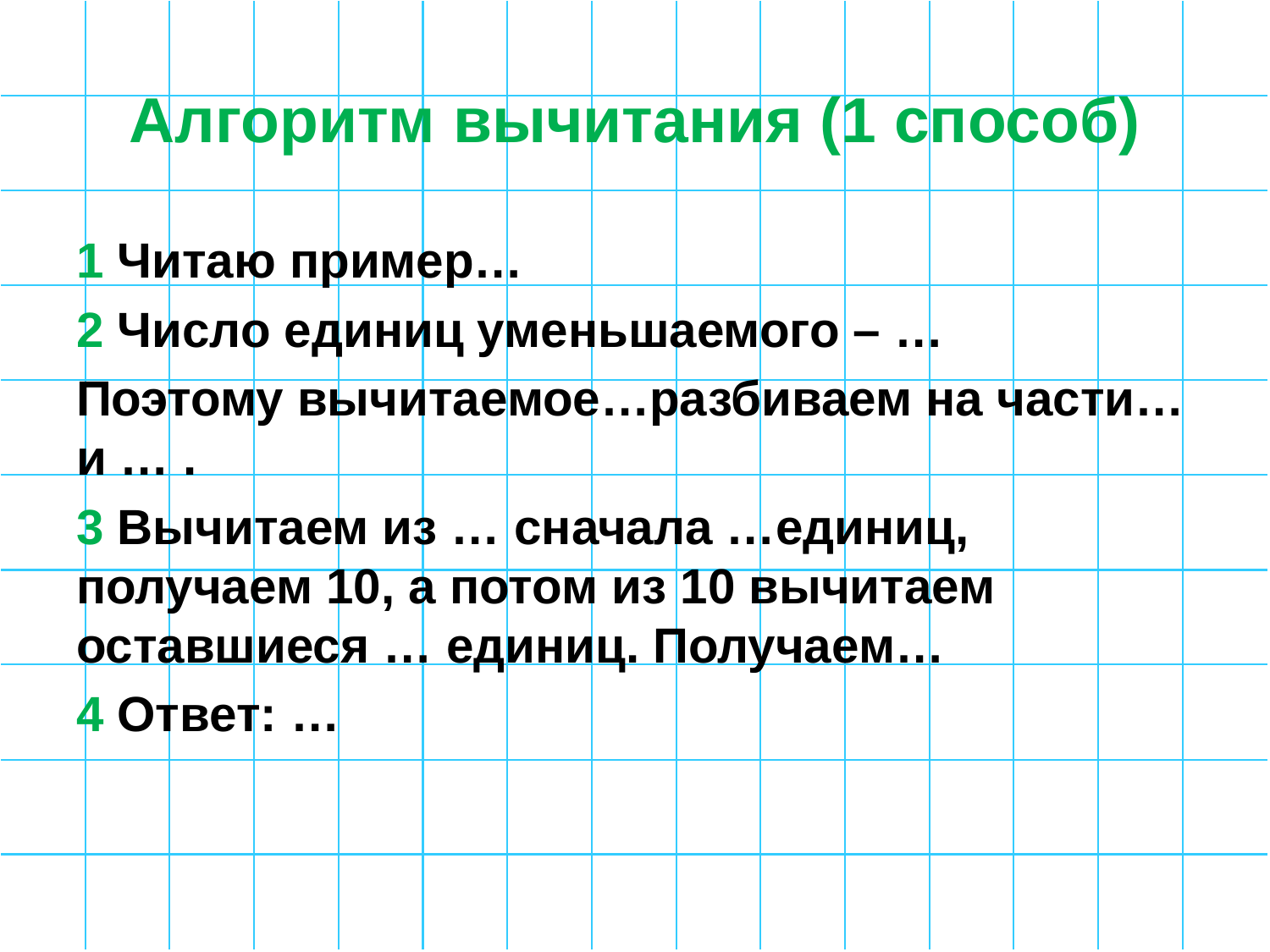

# Алгоритм вычитания (1 способ)
1 Читаю пример…
2 Число единиц уменьшаемого – …
Поэтому вычитаемое…разбиваем на части… и … .
3 Вычитаем из … сначала …единиц, получаем 10, а потом из 10 вычитаем оставшиеся … единиц. Получаем…
4 Ответ: …